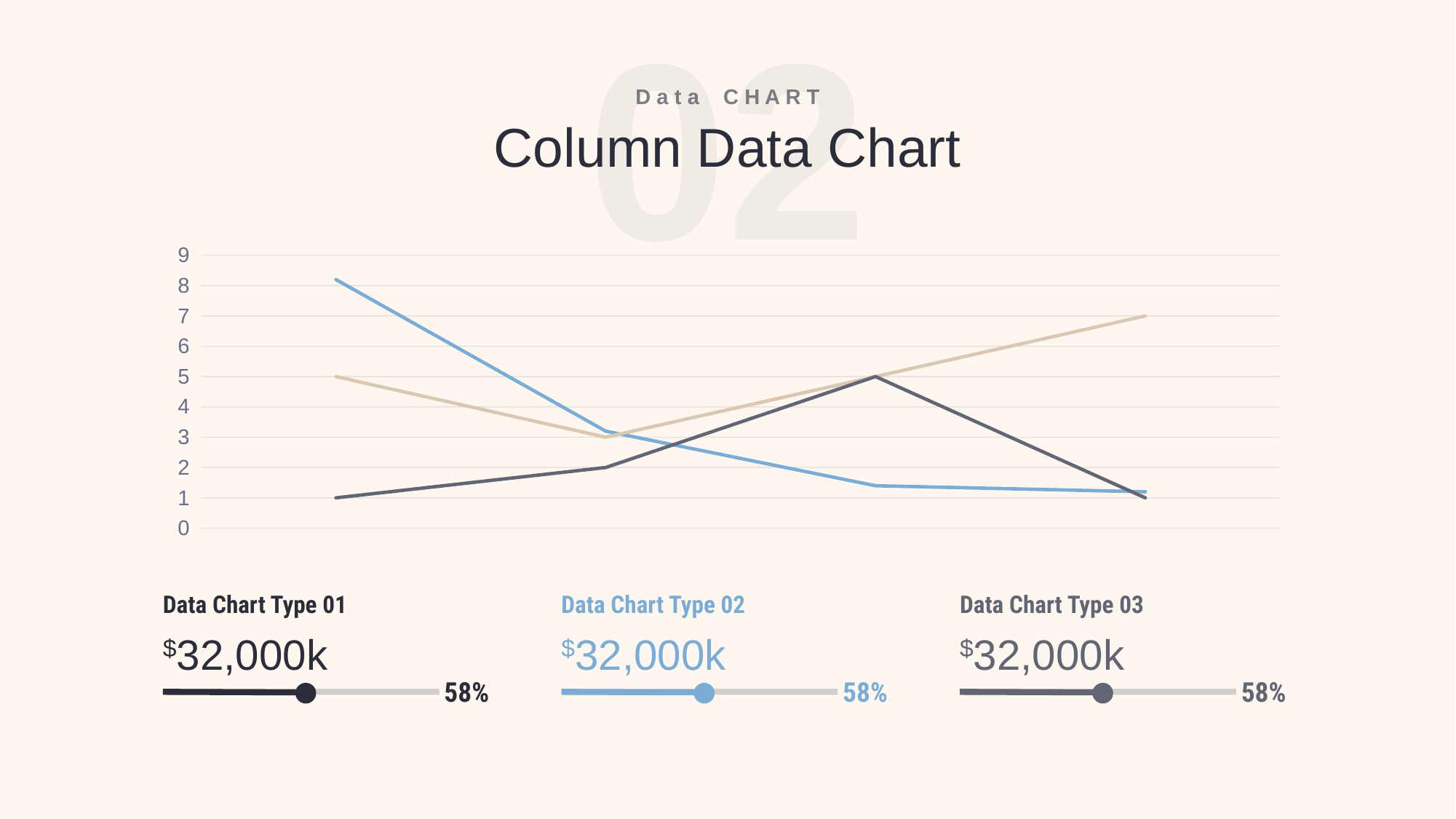

02
D a t a    C H A R T
# Column Data Chart

### Chart

| Category | Sales | Column1 | Column2 |
|---|---|---|---|
| 1st Qtr | 8.2 | 5.0 | 1.0 |
| 2nd Qtr | 3.2 | 3.0 | 2.0 |
| 3rd Qtr | 1.4 | 5.0 | 5.0 |
| 4th Qtr | 1.2 | 7.0 | 1.0 |
Data Chart Type 01
$32,000k
58%

Data Chart Type 02
$32,000k
58%

Data Chart Type 03
$32,000k
58%